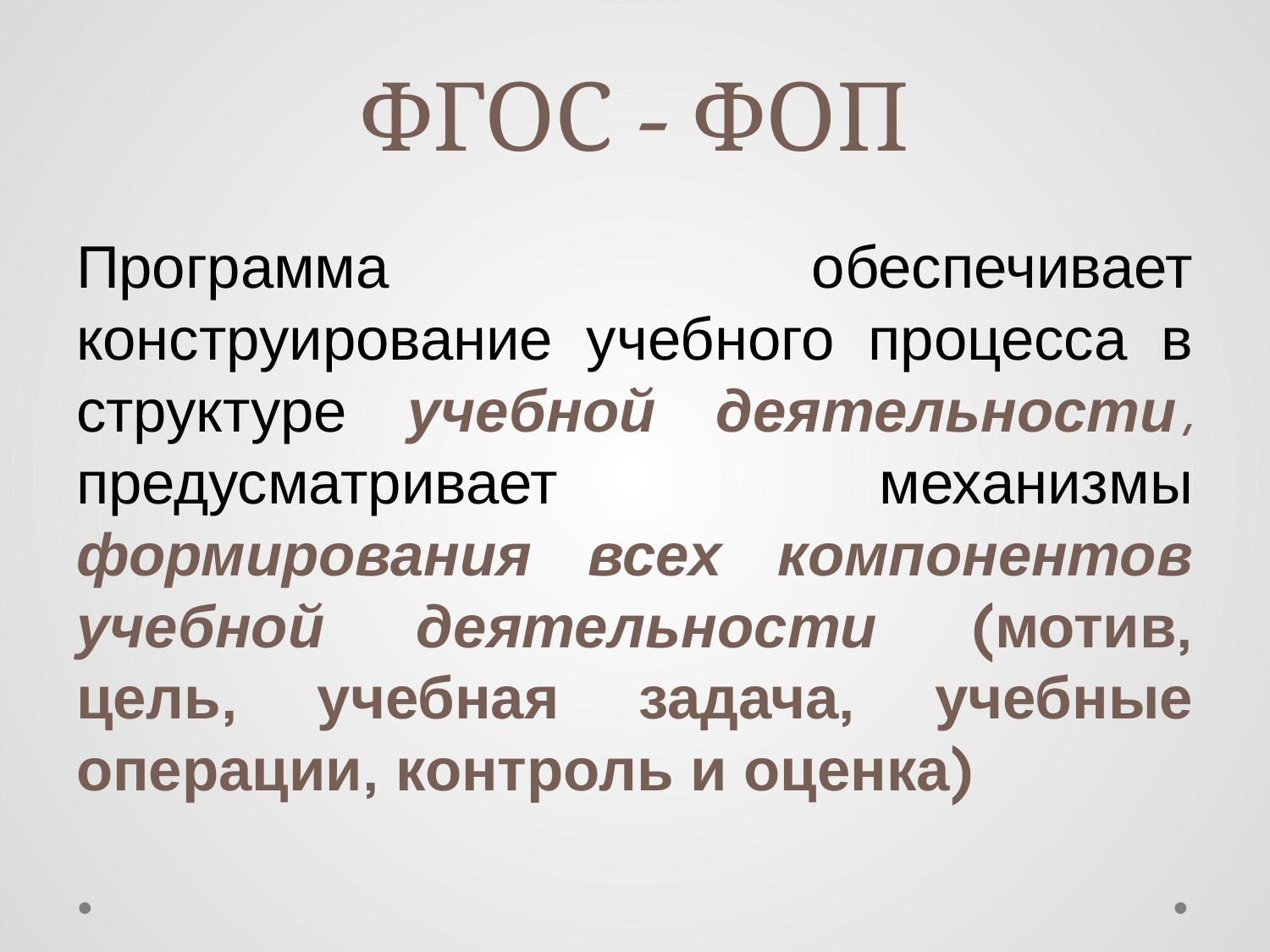

# ФГОС - ФОП
Программа обеспечивает конструирование учебного процесса в структуре учебной деятельности, предусматривает механизмы формирования всех компонентов учебной деятельности (мотив, цель, учебная задача, учебные операции, контроль и оценка)